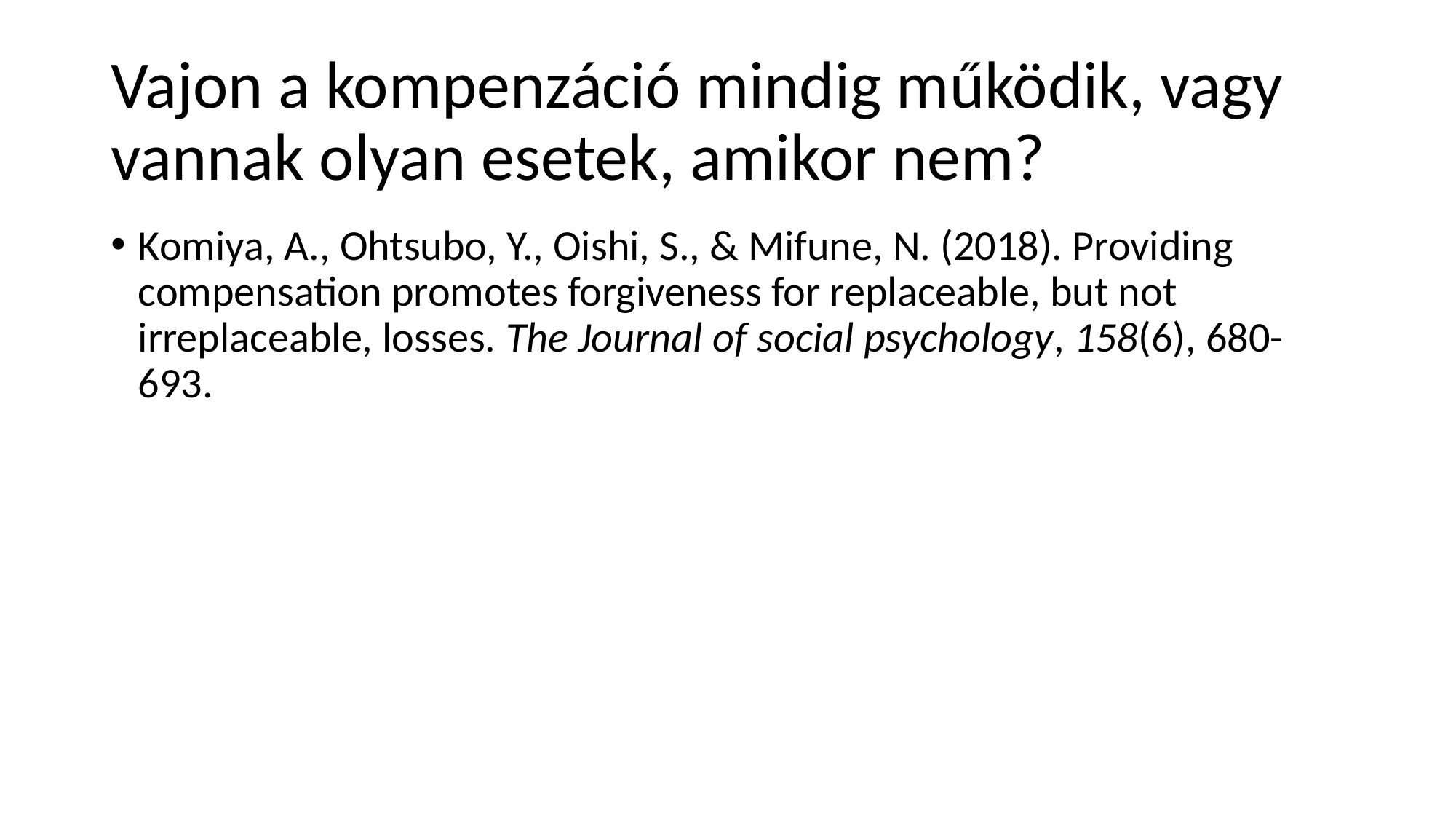

# Vajon a kompenzáció mindig működik, vagy vannak olyan esetek, amikor nem?
Komiya, A., Ohtsubo, Y., Oishi, S., & Mifune, N. (2018). Providing compensation promotes forgiveness for replaceable, but not irreplaceable, losses. The Journal of social psychology, 158(6), 680-693.